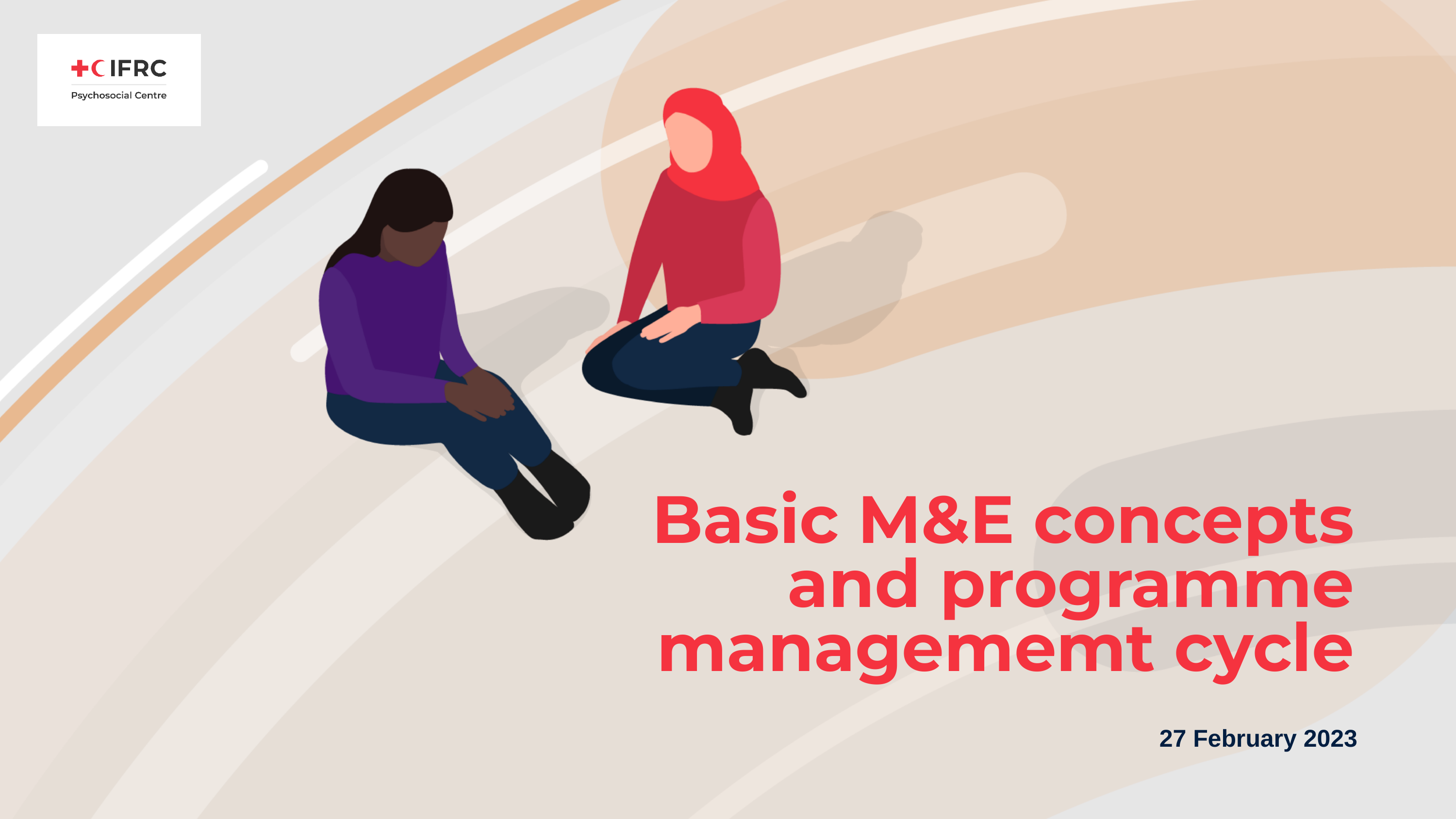

# Basic M&E concepts and programme managememt cycle